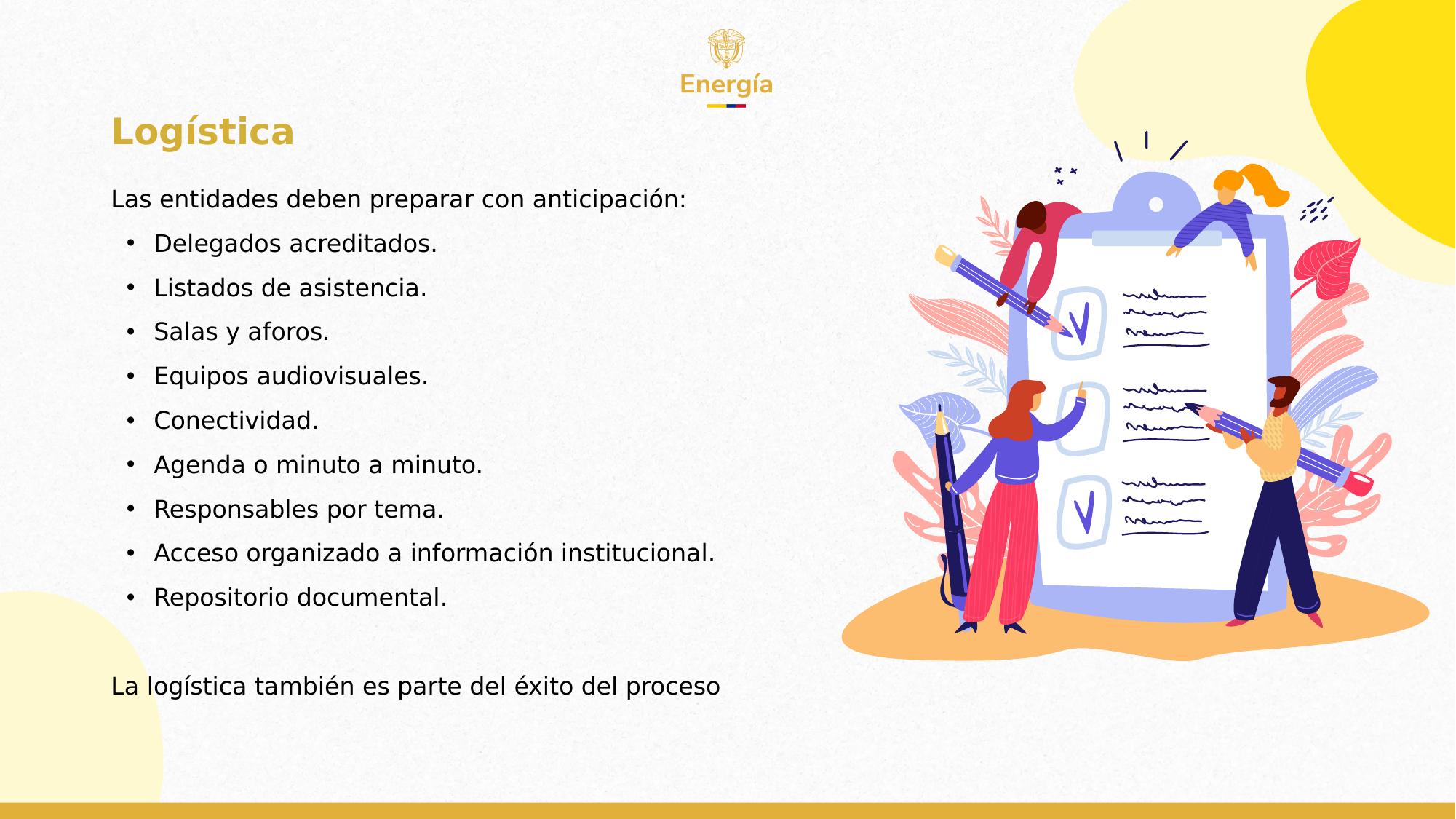

Logística

Las entidades deben preparar con anticipación:
Delegados acreditados.
Listados de asistencia.
Salas y aforos.
Equipos audiovisuales.
Conectividad.
Agenda o minuto a minuto.
Responsables por tema.
Acceso organizado a información institucional.
Repositorio documental.

La logística también es parte del éxito del proceso